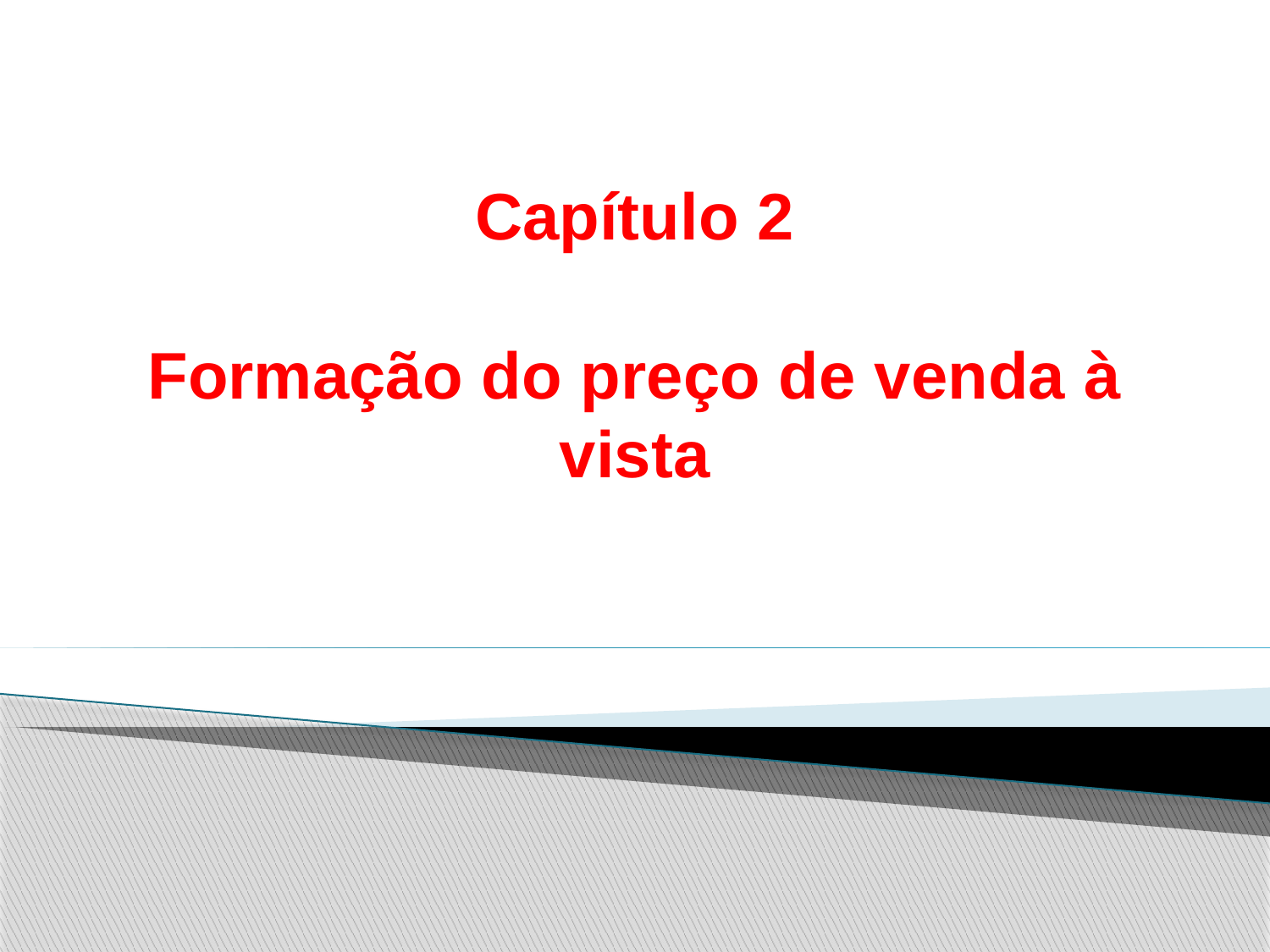

# Capítulo 2 Formação do preço de venda à vista